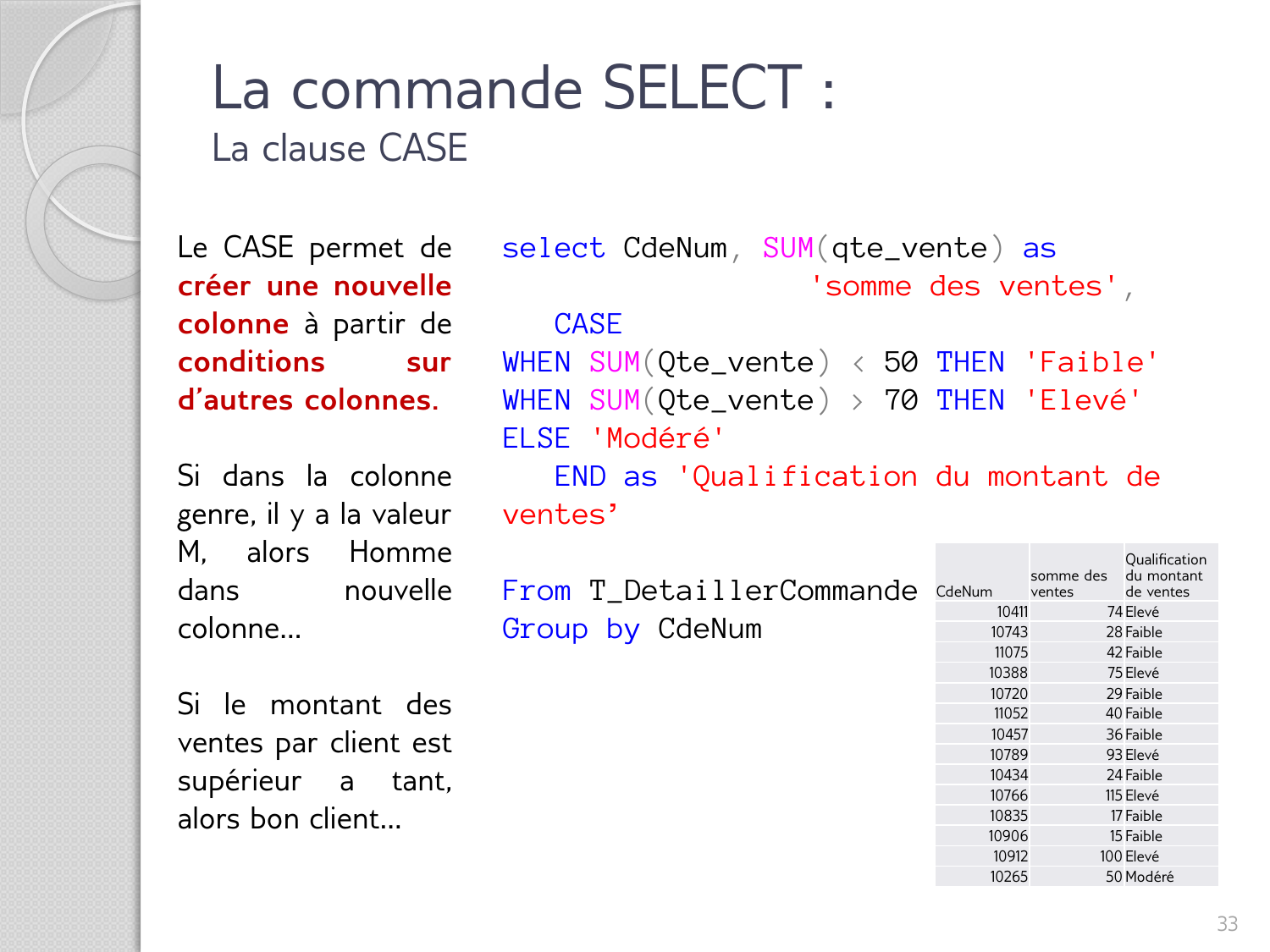

# La commande SELECT : La clause CASE
Le CASE permet de créer une nouvelle colonne à partir de conditions sur d’autres colonnes.

Si dans la colonne genre, il y a la valeur M, alors Homme dans nouvelle colonne…

Si le montant des ventes par client est supérieur a tant, alors bon client…
select CdeNum, SUM(qte_vente) as 			   'somme des ventes',
   CASE
WHEN SUM(Qte_vente) < 50 THEN 'Faible'
WHEN SUM(Qte_vente) > 70 THEN 'Elevé'
ELSE 'Modéré'
   END as 'Qualification du montant de ventes’

From T_DetaillerCommande
Group by CdeNum
| CdeNum | somme des ventes | Qualification du montant de ventes |
| --- | --- | --- |
| 10411 | 74 | Elevé |
| 10743 | 28 | Faible |
| 11075 | 42 | Faible |
| 10388 | 75 | Elevé |
| 10720 | 29 | Faible |
| 11052 | 40 | Faible |
| 10457 | 36 | Faible |
| 10789 | 93 | Elevé |
| 10434 | 24 | Faible |
| 10766 | 115 | Elevé |
| 10835 | 17 | Faible |
| 10906 | 15 | Faible |
| 10912 | 100 | Elevé |
| 10265 | 50 | Modéré |
33